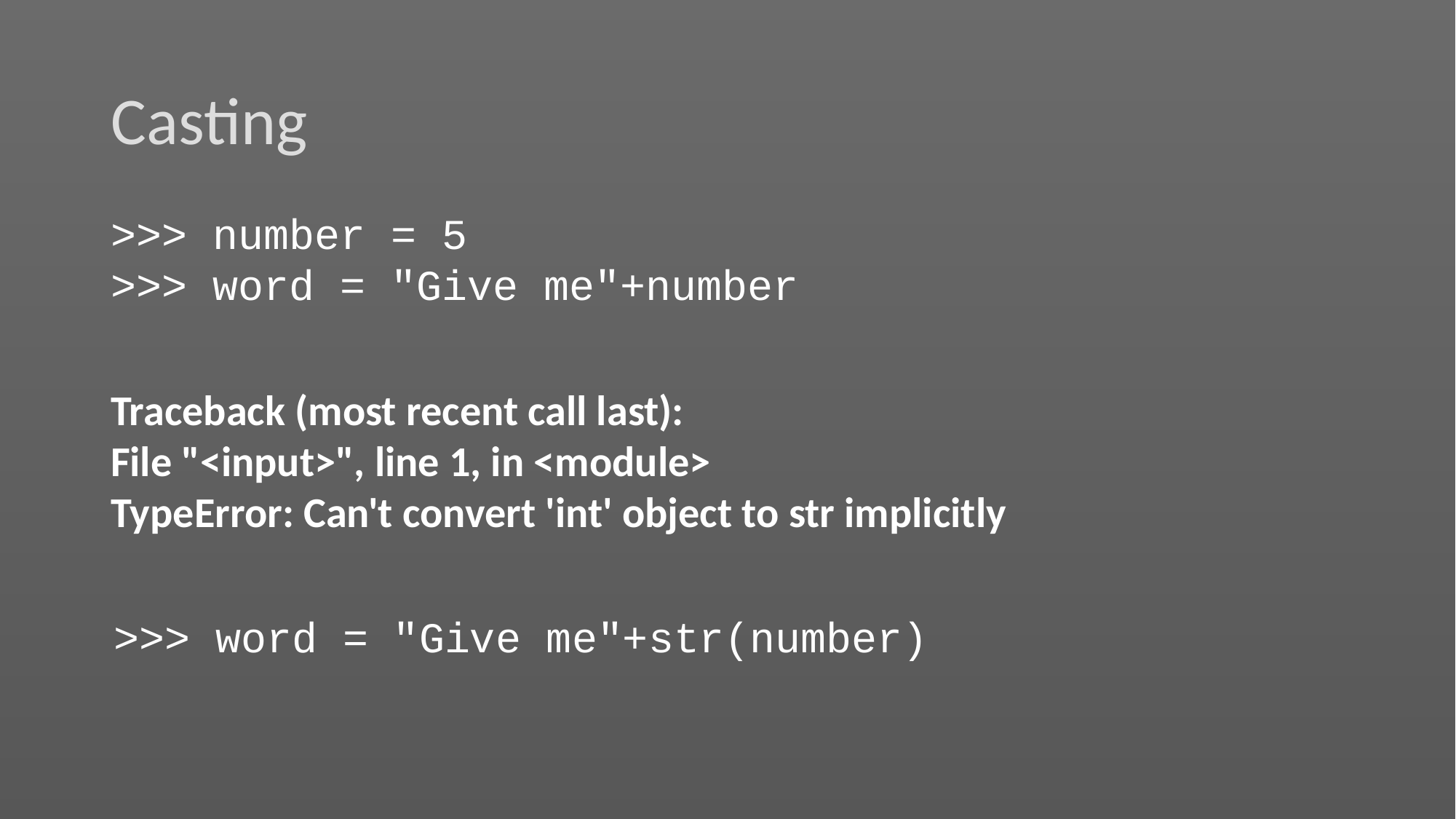

# Casting
>>> number = 5
>>> word = "Give me"+number
Traceback (most recent call last):
File "<input>", line 1, in <module>
TypeError: Can't convert 'int' object to str implicitly
>>> word = "Give me"+str(number)